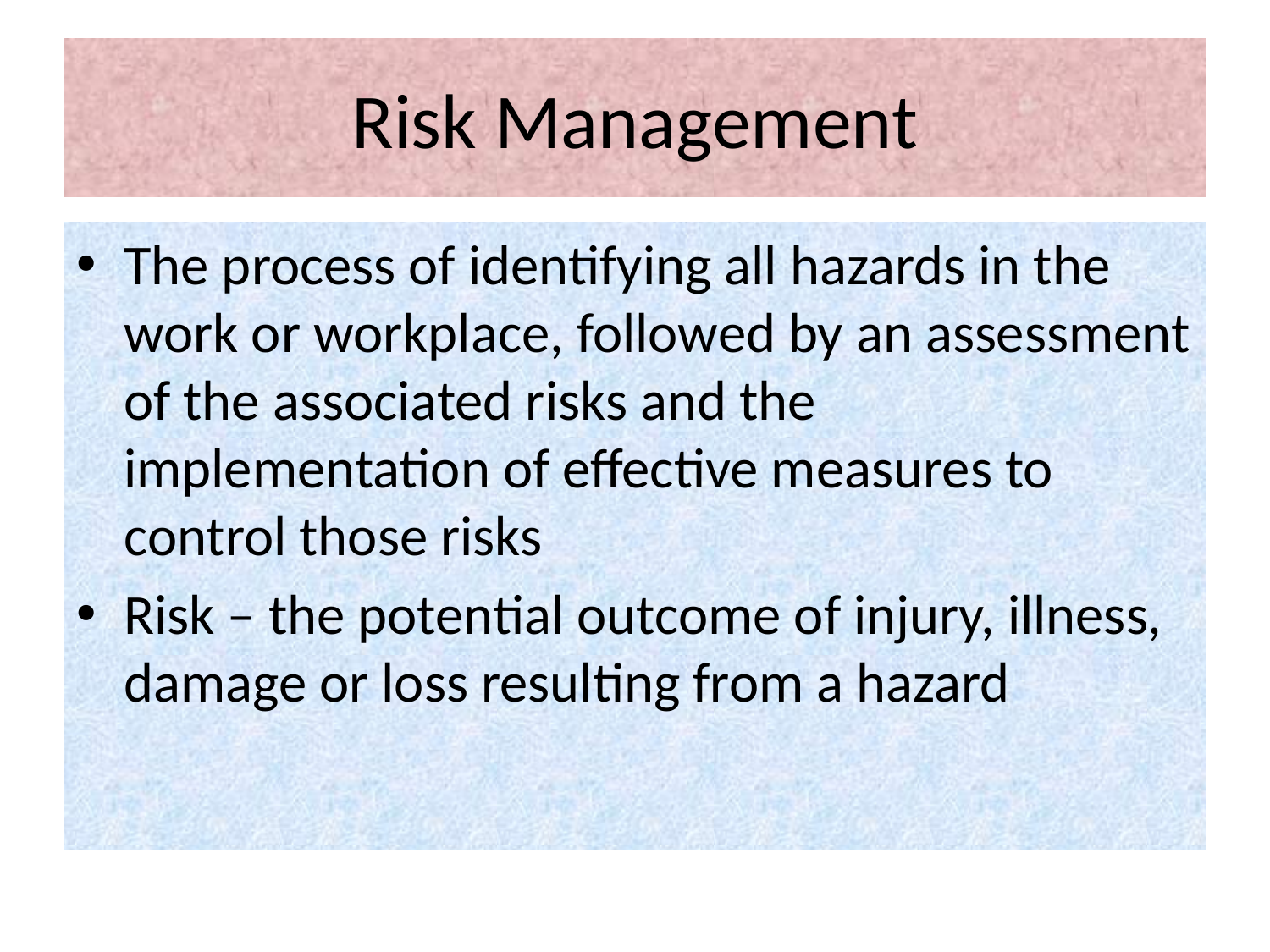

# Risk Management
The process of identifying all hazards in the work or workplace, followed by an assessment of the associated risks and the implementation of effective measures to control those risks
Risk – the potential outcome of injury, illness, damage or loss resulting from a hazard